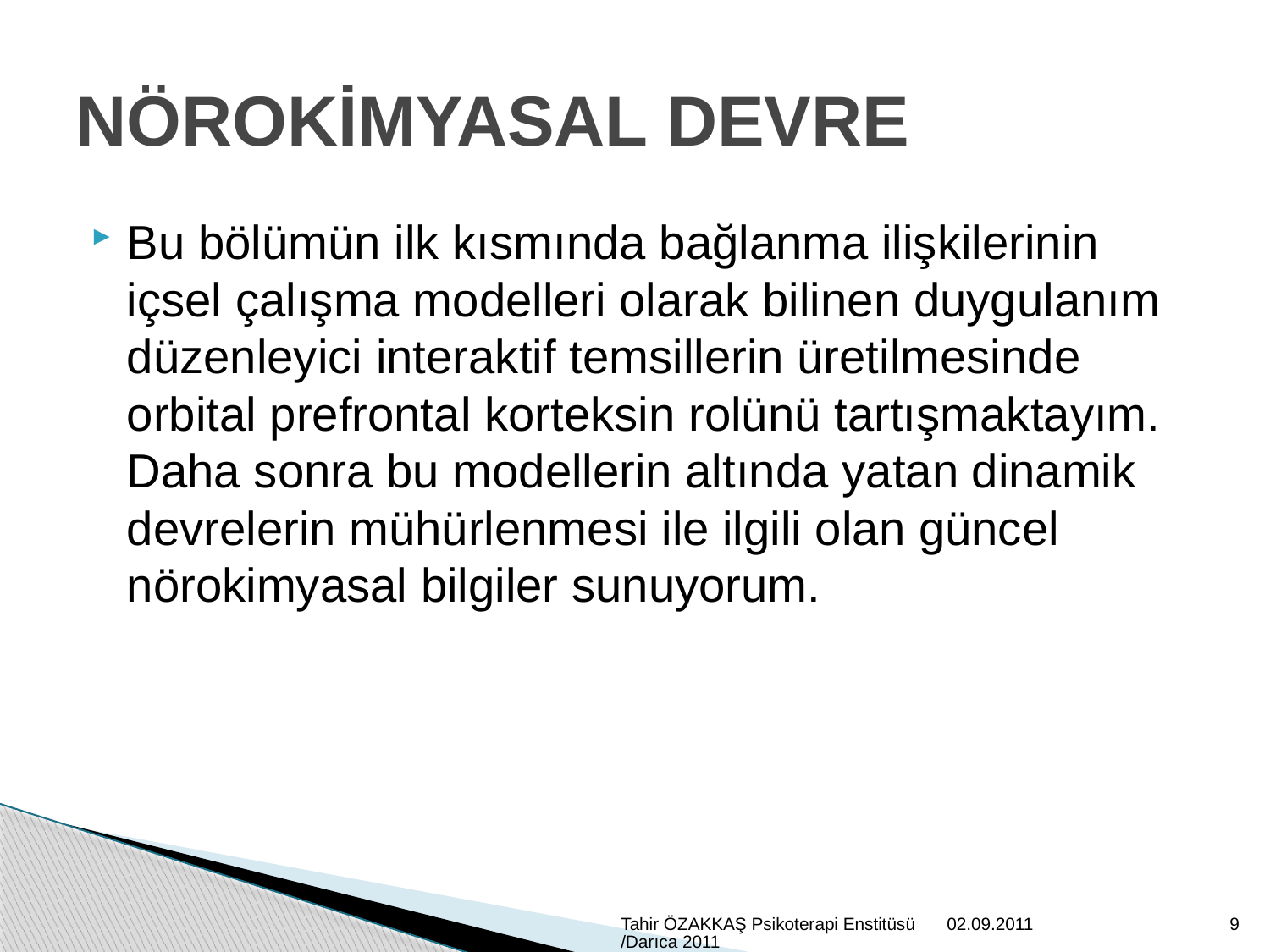

# NÖROKİMYASAL DEVRE
Bu bölümün ilk kısmında bağlanma ilişkilerinin içsel çalışma modelleri olarak bilinen duygulanım düzenleyici interaktif temsillerin üretilmesinde orbital prefrontal korteksin rolünü tartışmaktayım. Daha sonra bu modellerin altında yatan dinamik devrelerin mühürlenmesi ile ilgili olan güncel nörokimyasal bilgiler sunuyorum.

Tahir ÖZAKKAŞ Psikoterapi Enstitüsü /Darıca 2011
02.09.2011
9